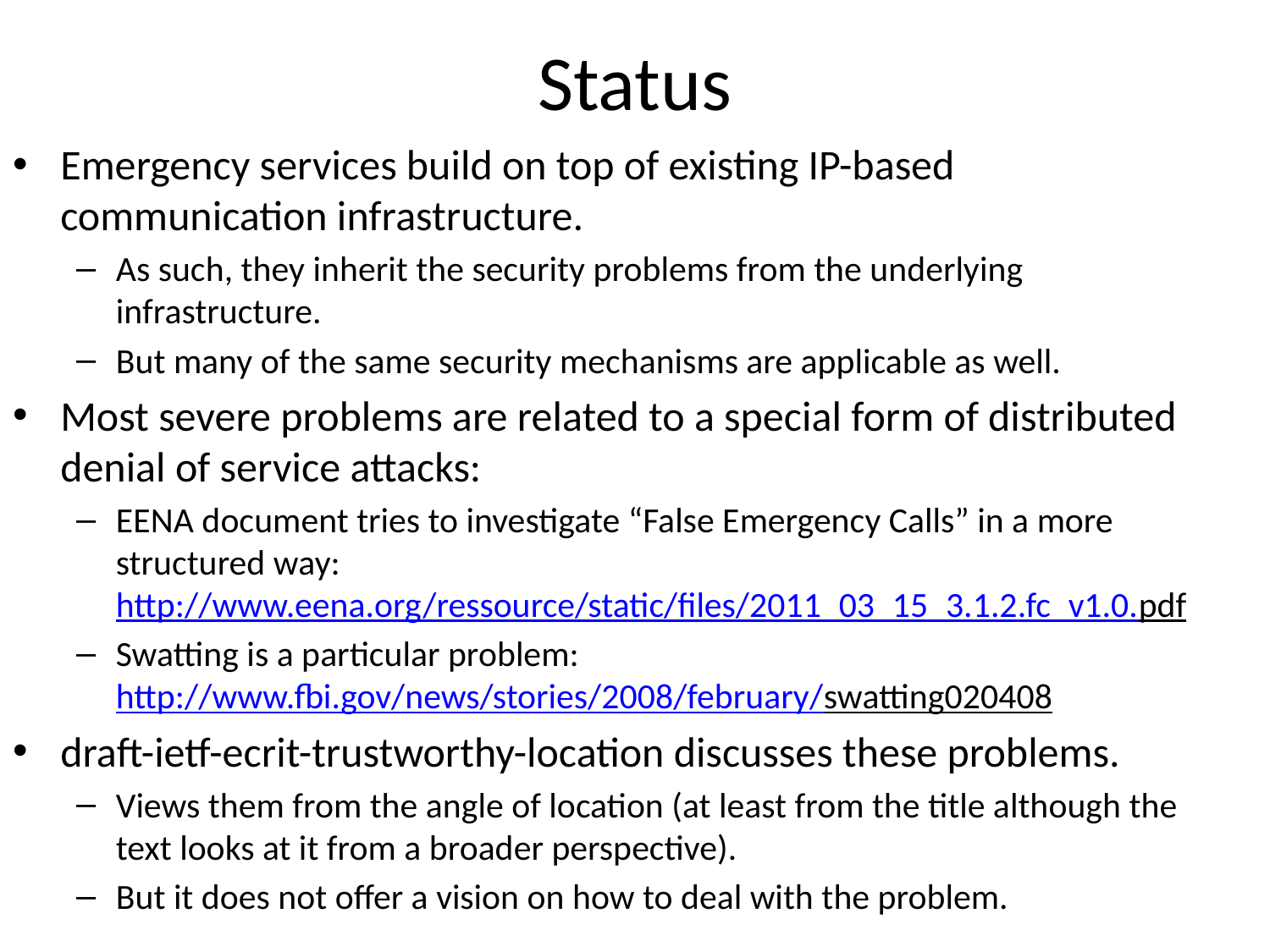

# Status
Emergency services build on top of existing IP-based communication infrastructure.
As such, they inherit the security problems from the underlying infrastructure.
But many of the same security mechanisms are applicable as well.
Most severe problems are related to a special form of distributed denial of service attacks:
EENA document tries to investigate “False Emergency Calls” in a more structured way: http://www.eena.org/ressource/static/files/2011_03_15_3.1.2.fc_v1.0.pdf
Swatting is a particular problem: http://www.fbi.gov/news/stories/2008/february/swatting020408
draft-ietf-ecrit-trustworthy-location discusses these problems.
Views them from the angle of location (at least from the title although the text looks at it from a broader perspective).
But it does not offer a vision on how to deal with the problem.